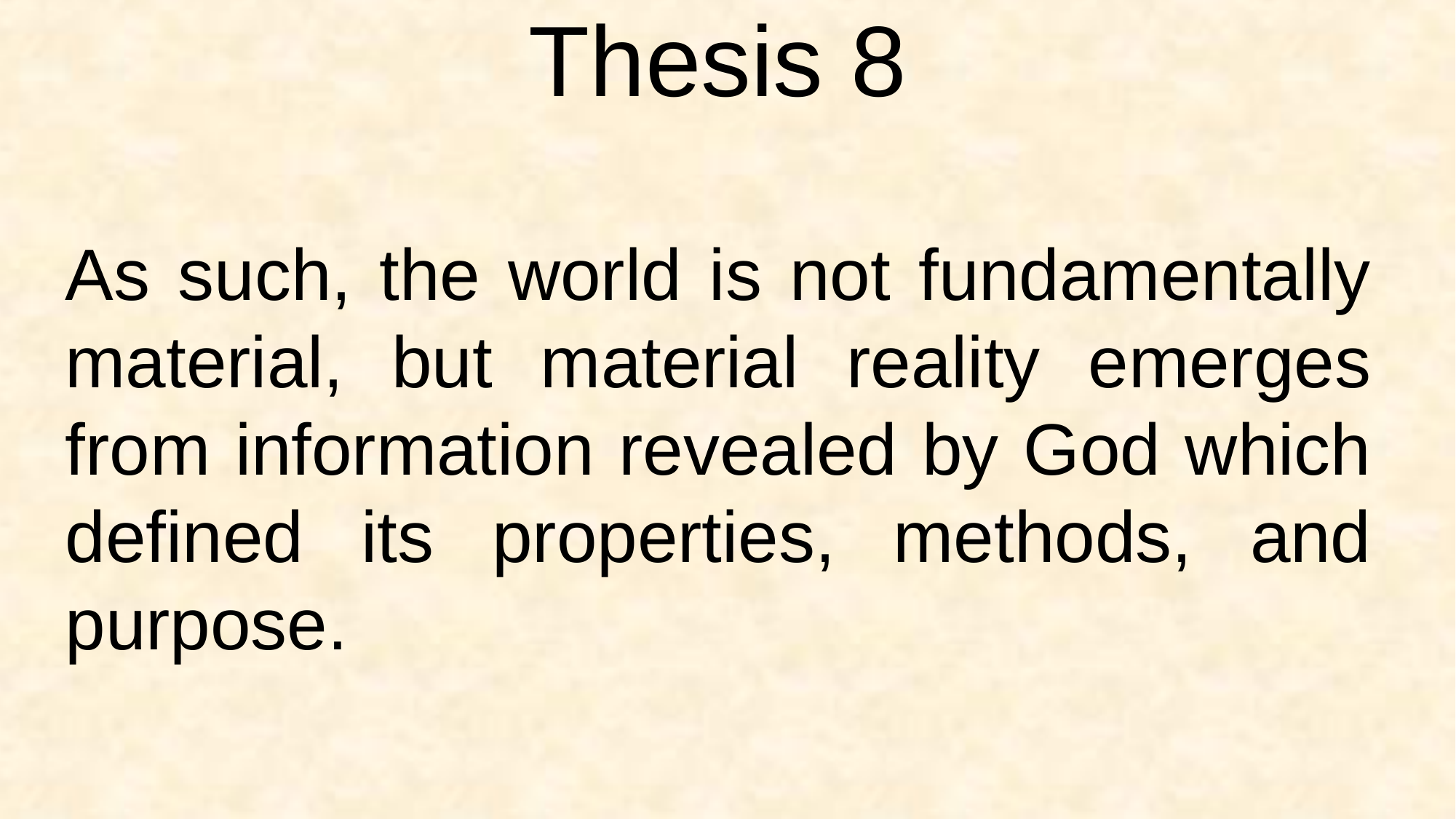

Thesis 8

As such, the world is not fundamentally material, but material reality emerges from information revealed by God which defined its properties, methods, and purpose.